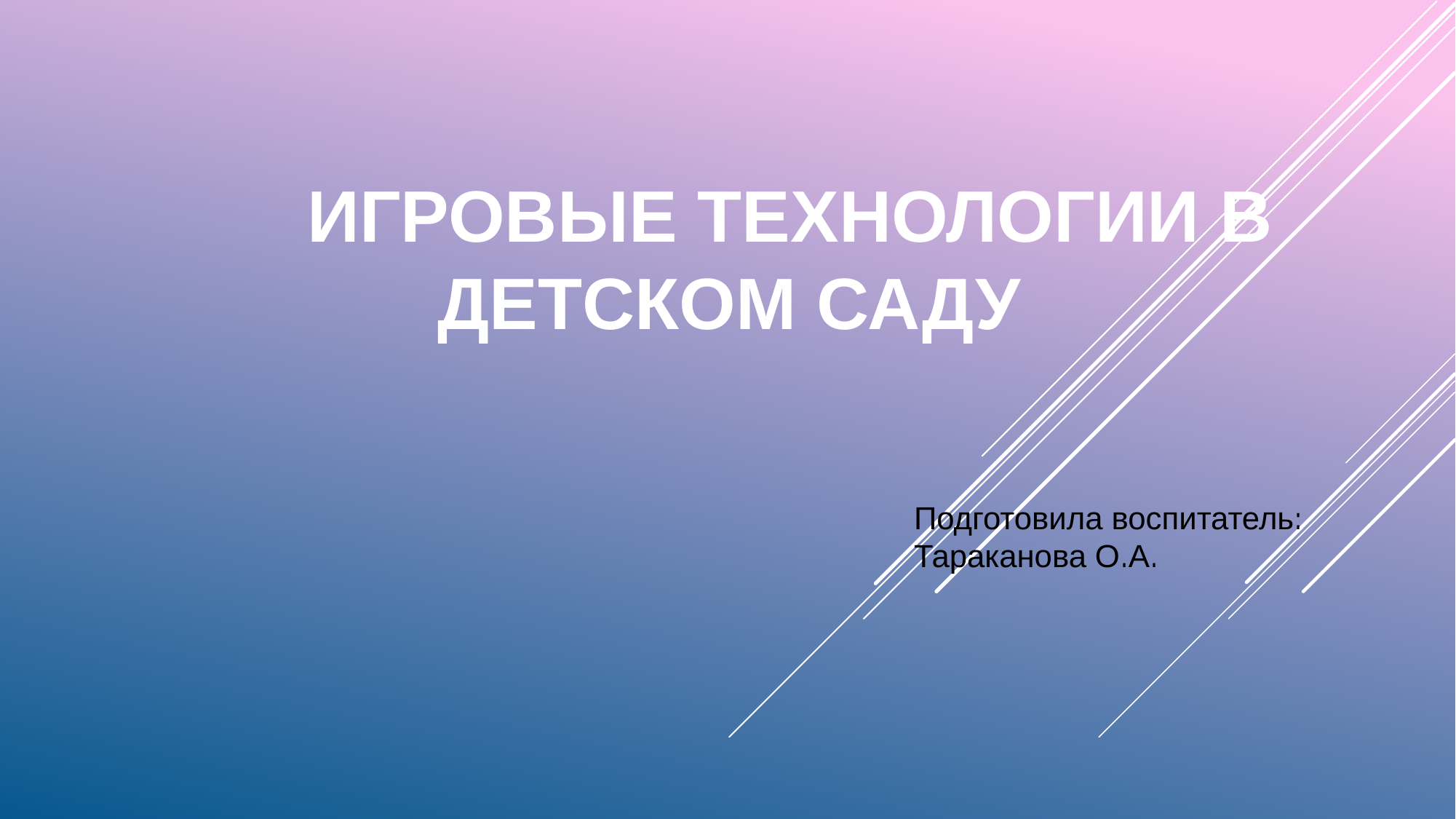

# Игровые технологии в детском саду
Подготовила воспитатель: Тараканова О.А.